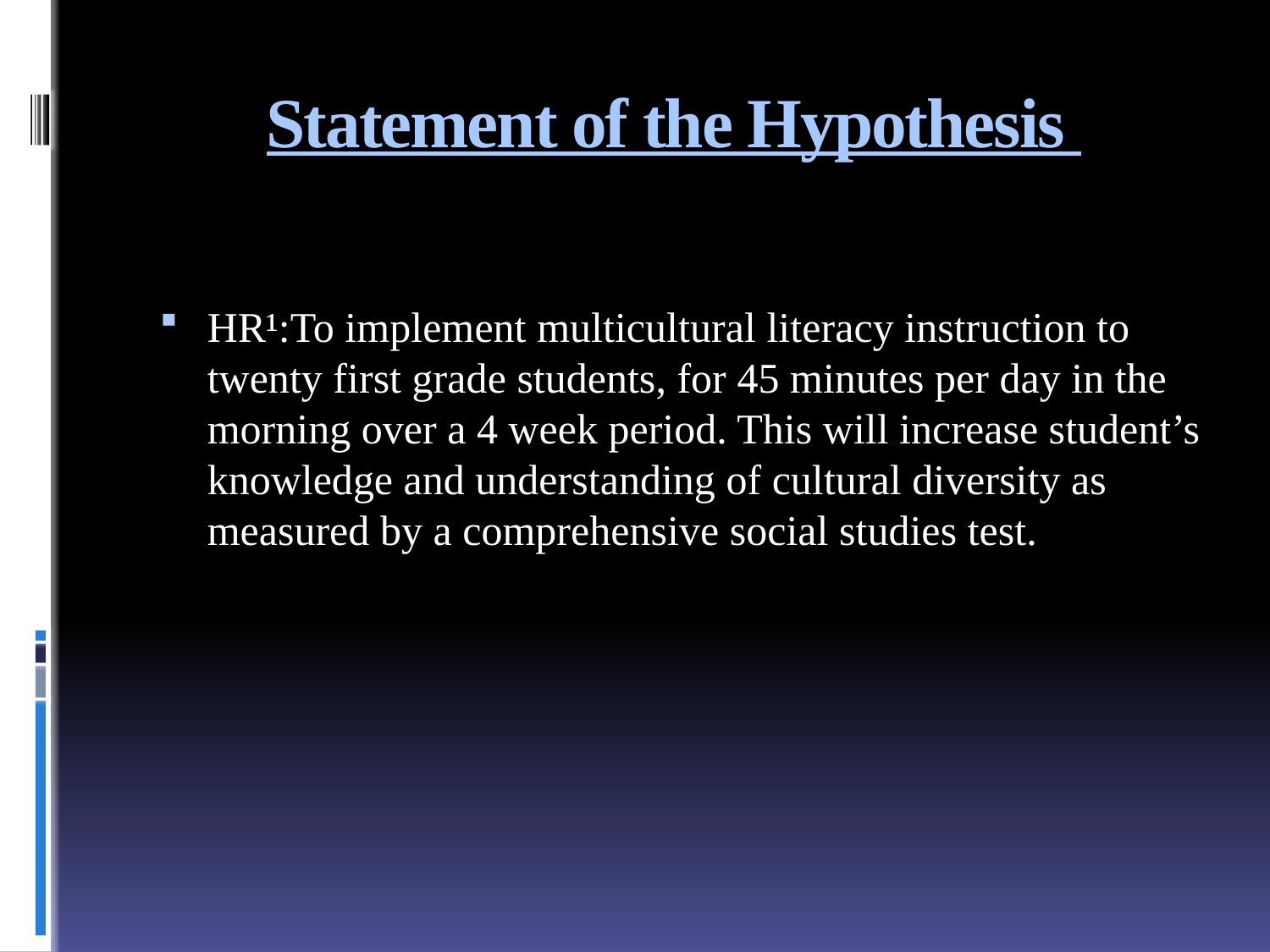

# Statement of the Hypothesis

HR¹:To implement multicultural literacy instruction to twenty first grade students, for 45 minutes per day in the morning over a 4 week period. This will increase student’s knowledge and understanding of cultural diversity as measured by a comprehensive social studies test.